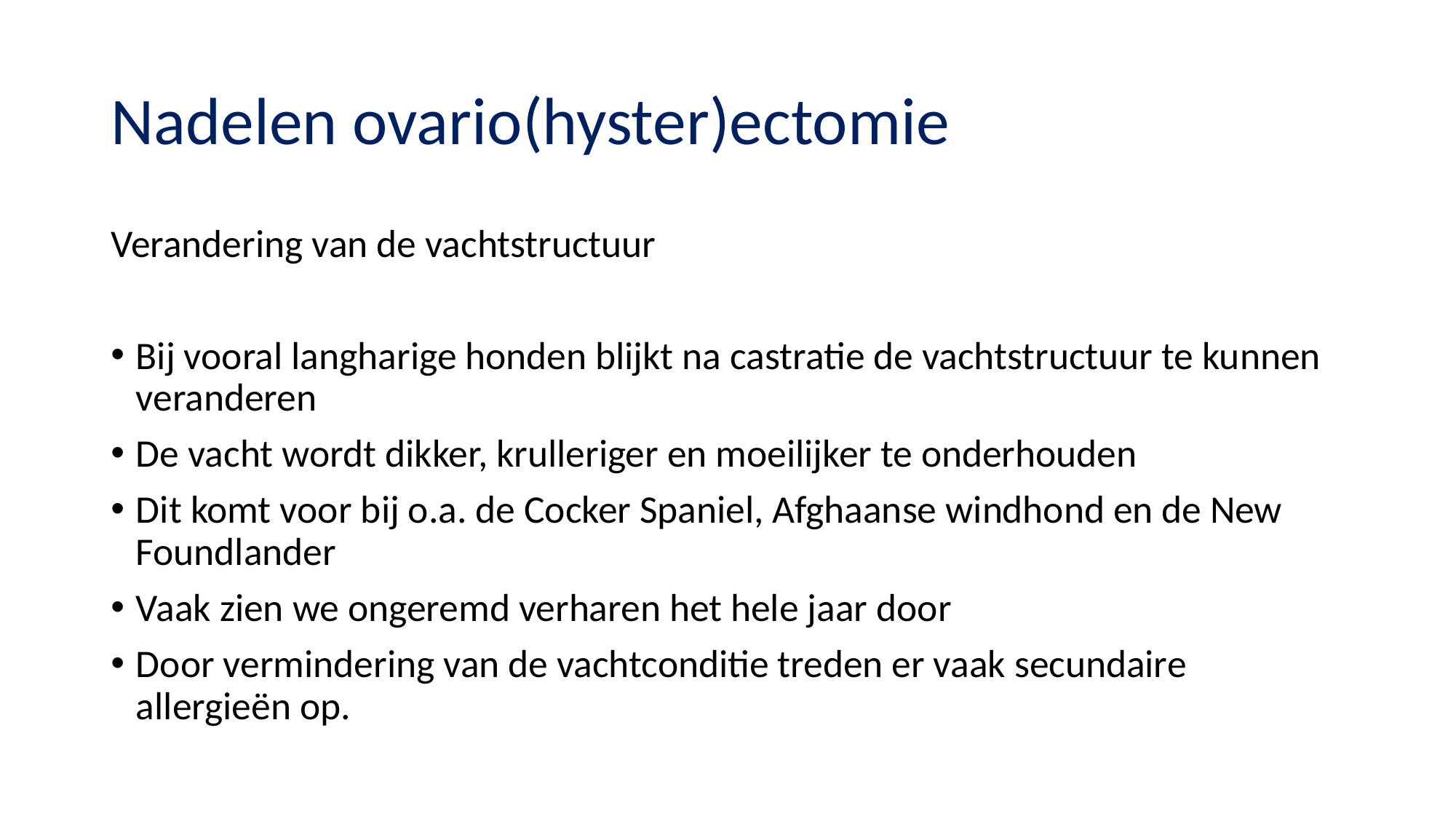

# Nadelen ovario(hyster)ectomie
Verandering van de vachtstructuur

Bij vooral langharige honden blijkt na castratie de vachtstructuur te kunnen veranderen
De vacht wordt dikker, krulleriger en moeilijker te onderhouden
Dit komt voor bij o.a. de Cocker Spaniel, Afghaanse windhond en de New Foundlander
Vaak zien we ongeremd verharen het hele jaar door
Door vermindering van de vachtconditie treden er vaak secundaire allergieën op.